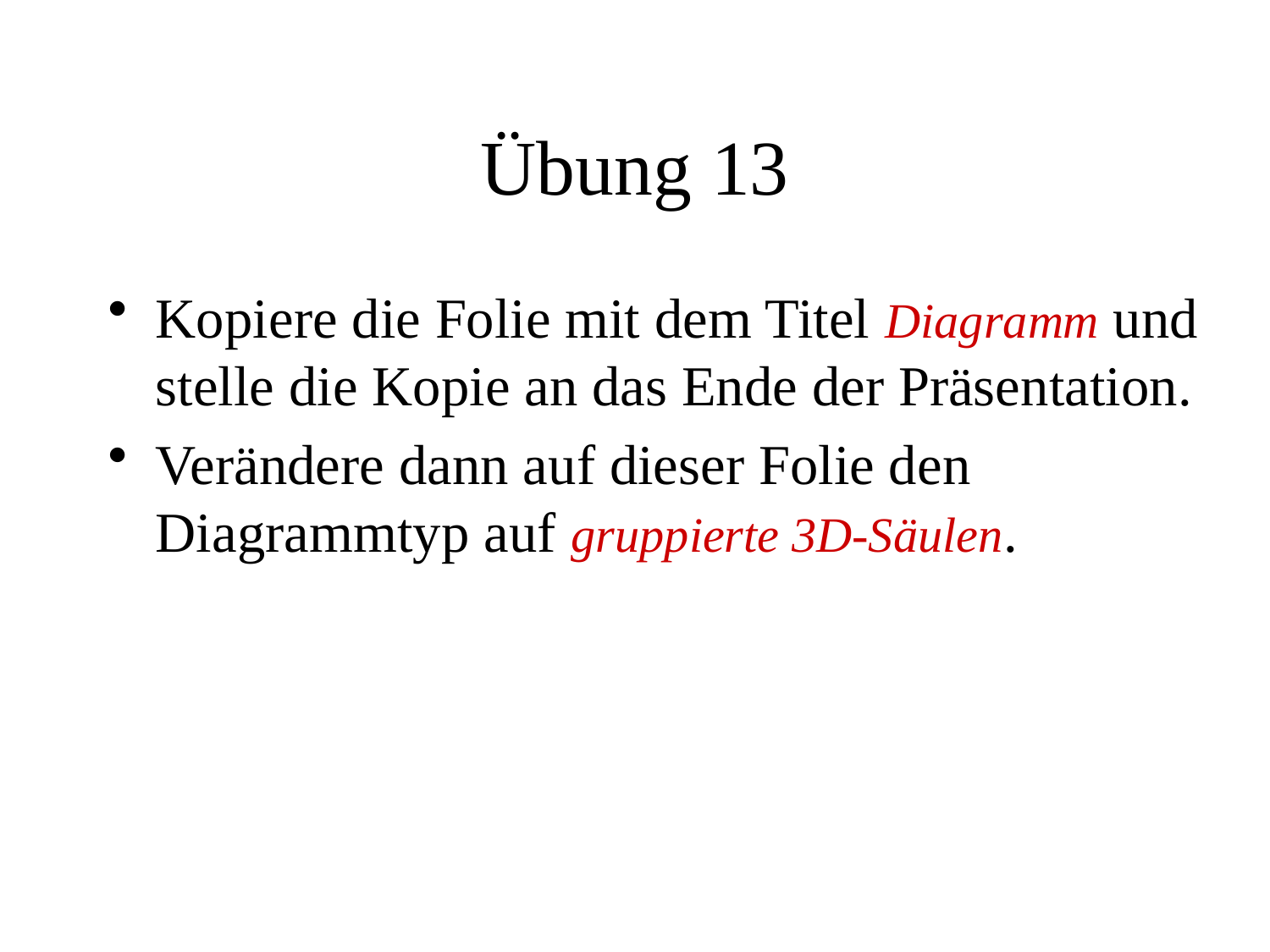

# Übung 13
Kopiere die Folie mit dem Titel Diagramm und stelle die Kopie an das Ende der Präsentation.
Verändere dann auf dieser Folie den Diagrammtyp auf gruppierte 3D-Säulen.